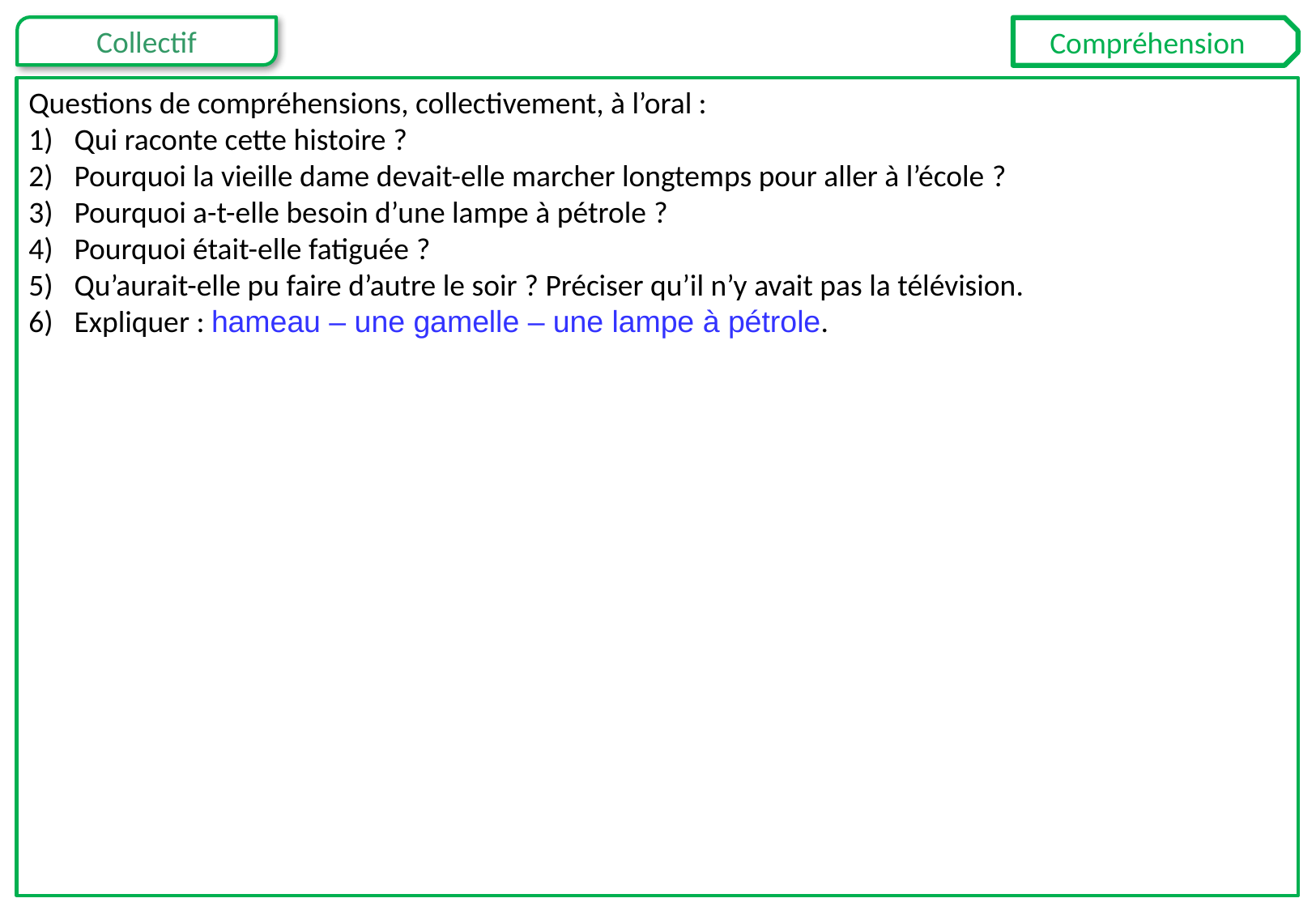

Compréhension
Questions de compréhensions, collectivement, à l’oral :
Qui raconte cette histoire ?
Pourquoi la vieille dame devait-elle marcher longtemps pour aller à l’école ?
Pourquoi a-t-elle besoin d’une lampe à pétrole ?
Pourquoi était-elle fatiguée ?
Qu’aurait-elle pu faire d’autre le soir ? Préciser qu’il n’y avait pas la télévision.
Expliquer : hameau – une gamelle – une lampe à pétrole.